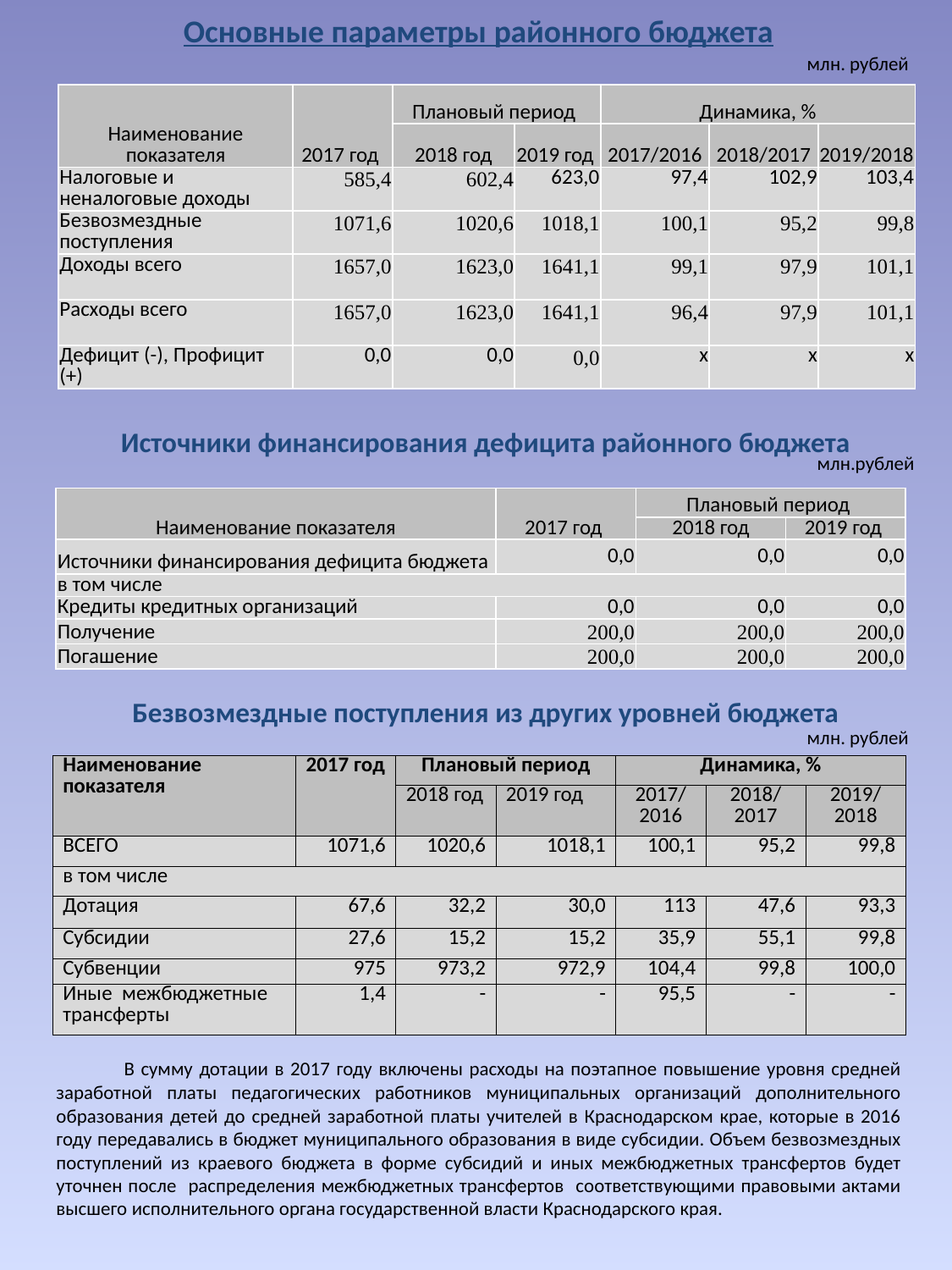

# Основные параметры районного бюджета
млн. рублей
| Наименование показателя | 2017 год | Плановый период |  | Динамика, % |  |  |
| --- | --- | --- | --- | --- | --- | --- |
|  |  | 2018 год | 2019 год | 2017/2016 | 2018/2017 | 2019/2018 |
| Налоговые и неналоговые доходы | 585,4 | 602,4 | 623,0 | 97,4 | 102,9 | 103,4 |
| Безвозмездные поступления | 1071,6 | 1020,6 | 1018,1 | 100,1 | 95,2 | 99,8 |
| Доходы всего | 1657,0 | 1623,0 | 1641,1 | 99,1 | 97,9 | 101,1 |
| Расходы всего | 1657,0 | 1623,0 | 1641,1 | 96,4 | 97,9 | 101,1 |
| Дефицит (-), Профицит (+) | 0,0 | 0,0 | 0,0 | х | х | х |
Источники финансирования дефицита районного бюджета
млн.рублей
| Наименование показателя | 2017 год | Плановый период |  |
| --- | --- | --- | --- |
|  |  | 2018 год | 2019 год |
| Источники финансирования дефицита бюджета | 0,0 | 0,0 | 0,0 |
| в том числе |  |  |  |
| Кредиты кредитных организаций | 0,0 | 0,0 | 0,0 |
| Получение | 200,0 | 200,0 | 200,0 |
| Погашение | 200,0 | 200,0 | 200,0 |
Безвозмездные поступления из других уровней бюджета
млн. рублей
| Наименование показателя | 2017 год | Плановый период |  | Динамика, % |  |  |
| --- | --- | --- | --- | --- | --- | --- |
|  |  | 2018 год | 2019 год | 2017/ 2016 | 2018/ 2017 | 2019/ 2018 |
| ВСЕГО | 1071,6 | 1020,6 | 1018,1 | 100,1 | 95,2 | 99,8 |
| в том числе |  |  |  |  |  |  |
| Дотация | 67,6 | 32,2 | 30,0 | 113 | 47,6 | 93,3 |
| Субсидии | 27,6 | 15,2 | 15,2 | 35,9 | 55,1 | 99,8 |
| Субвенции | 975 | 973,2 | 972,9 | 104,4 | 99,8 | 100,0 |
| Иные межбюджетные трансферты | 1,4 | - | - | 95,5 | - | - |
          В сумму дотации в 2017 году включены расходы на поэтапное повышение уровня средней заработной платы педагогических работников муниципальных организаций дополнительного образования детей до средней заработной платы учителей в Краснодарском крае, которые в 2016 году передавались в бюджет муниципального образования в виде субсидии. Объем безвозмездных поступлений из краевого бюджета в форме субсидий и иных межбюджетных трансфертов будет уточнен после  распределения межбюджетных трансфертов  соответствующими правовыми актами высшего исполнительного органа государственной власти Краснодарского края.